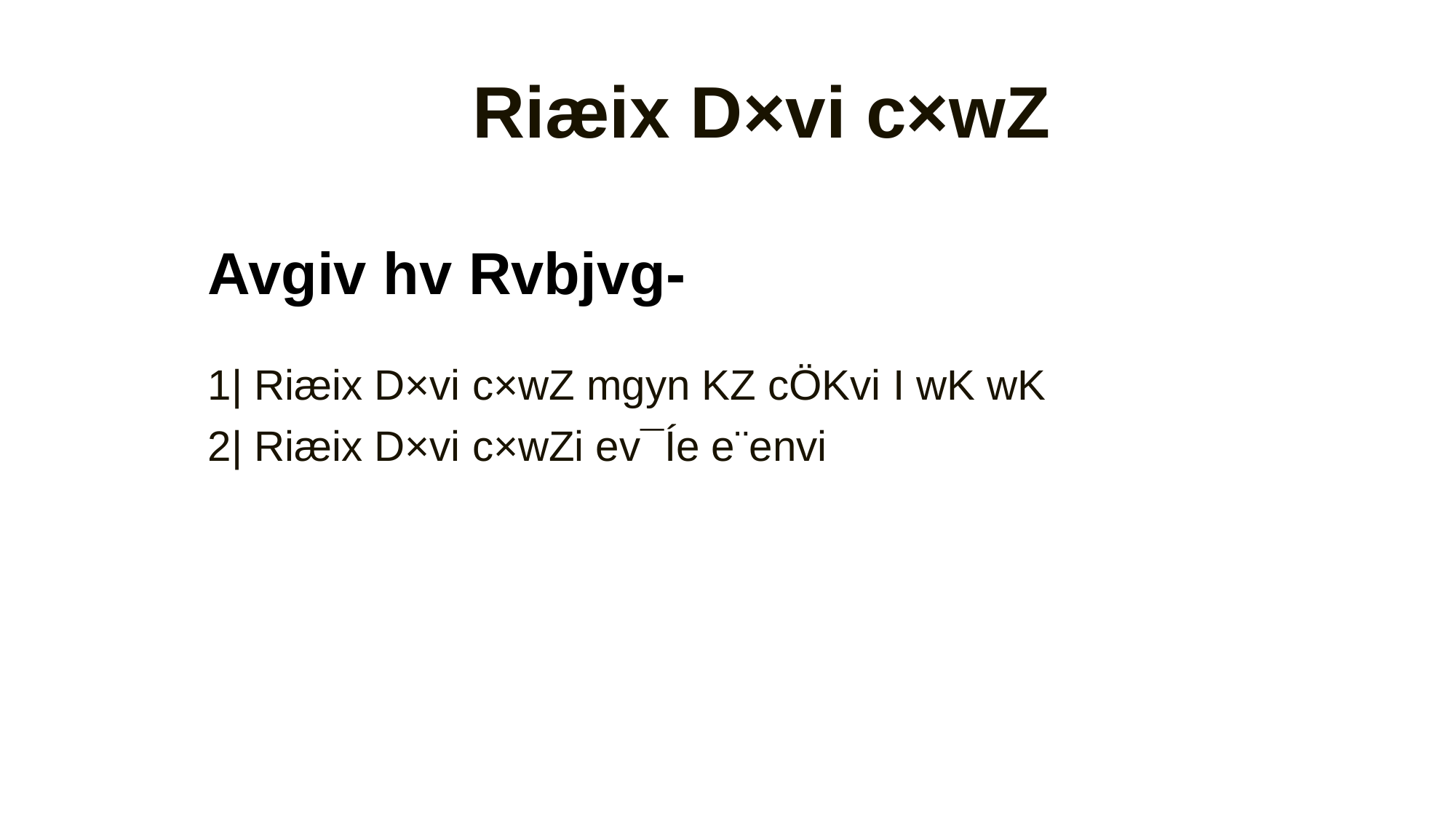

# Riæix D×vi c×wZ

Avgiv hv Rvbjvg-

1| Riæix D×vi c×wZ mgyn KZ cÖKvi I wK wK
2| Riæix D×vi c×wZi ev¯Íe e¨envi